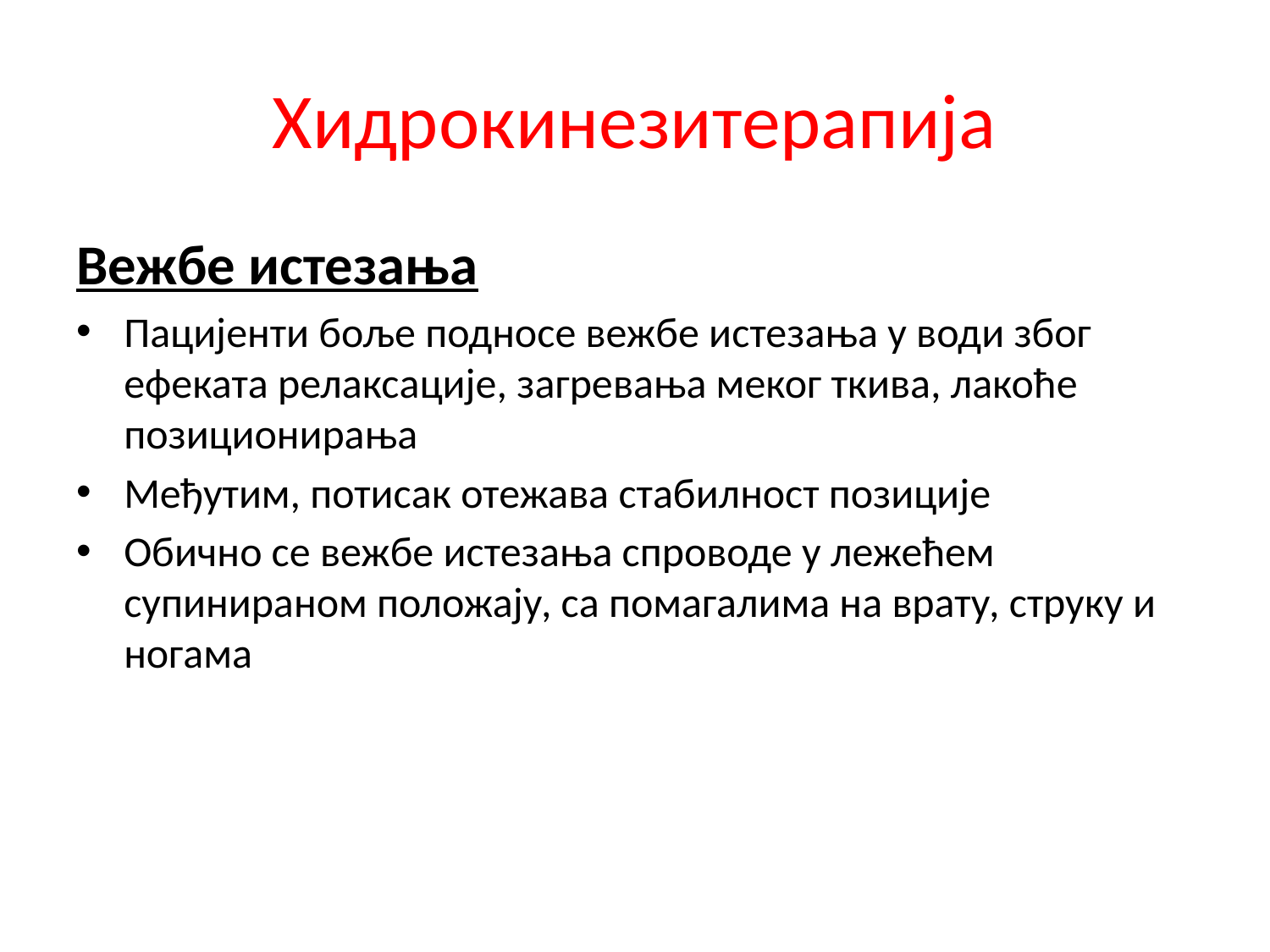

# Хидрокинезитерапија
Вежбе истезања
Пацијенти боље подносе вежбе истезања у води због ефеката релаксације, загревања меког ткива, лакоће позиционирања
Међутим, потисак отежава стабилност позиције
Обично се вежбе истезања спроводе у лежећем супинираном положају, са помагалима на врату, струку и ногама